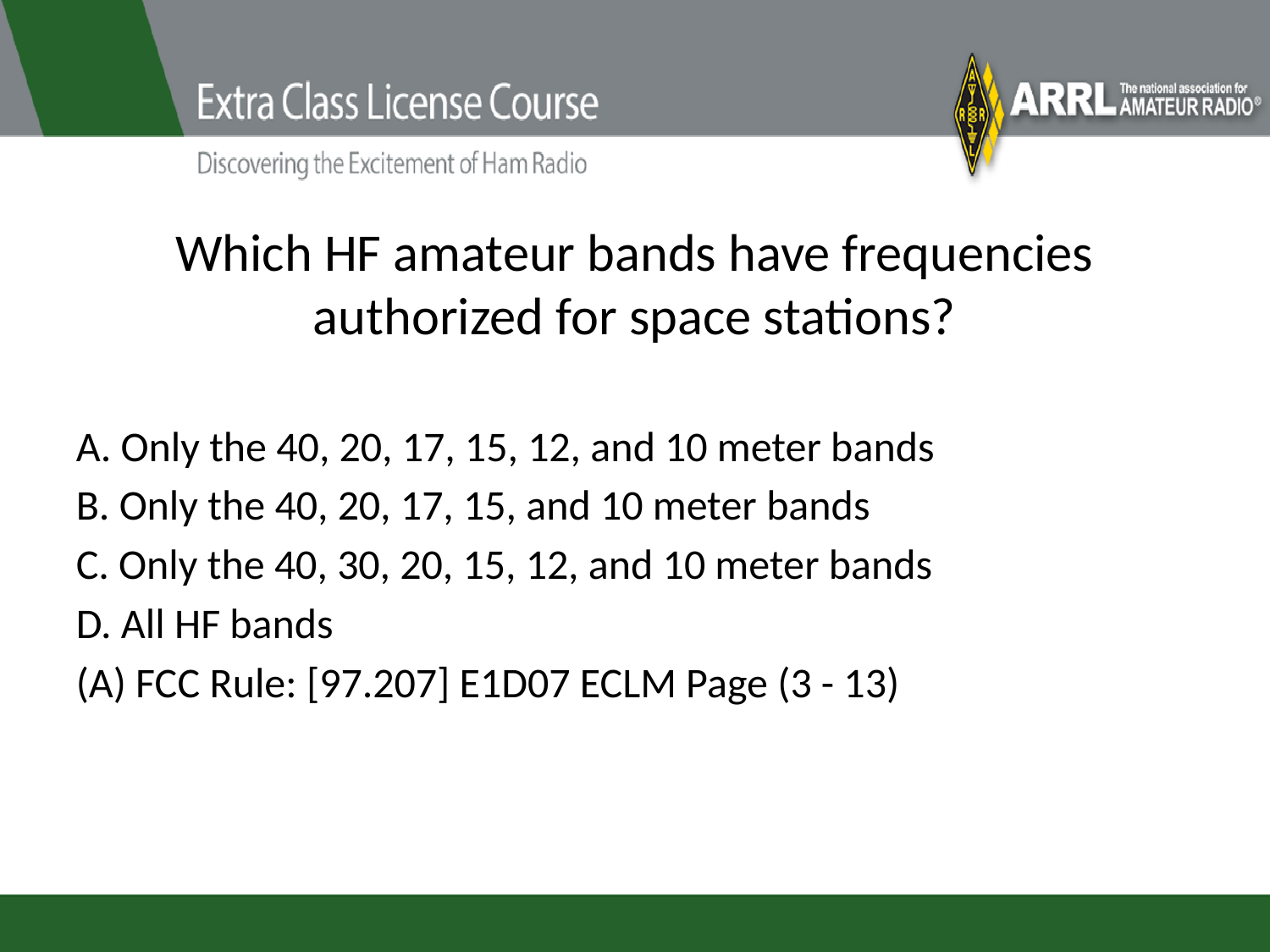

# Which HF amateur bands have frequencies authorized for space stations?
A. Only the 40, 20, 17, 15, 12, and 10 meter bands
B. Only the 40, 20, 17, 15, and 10 meter bands
C. Only the 40, 30, 20, 15, 12, and 10 meter bands
D. All HF bands
(A) FCC Rule: [97.207] E1D07 ECLM Page (3 - 13)